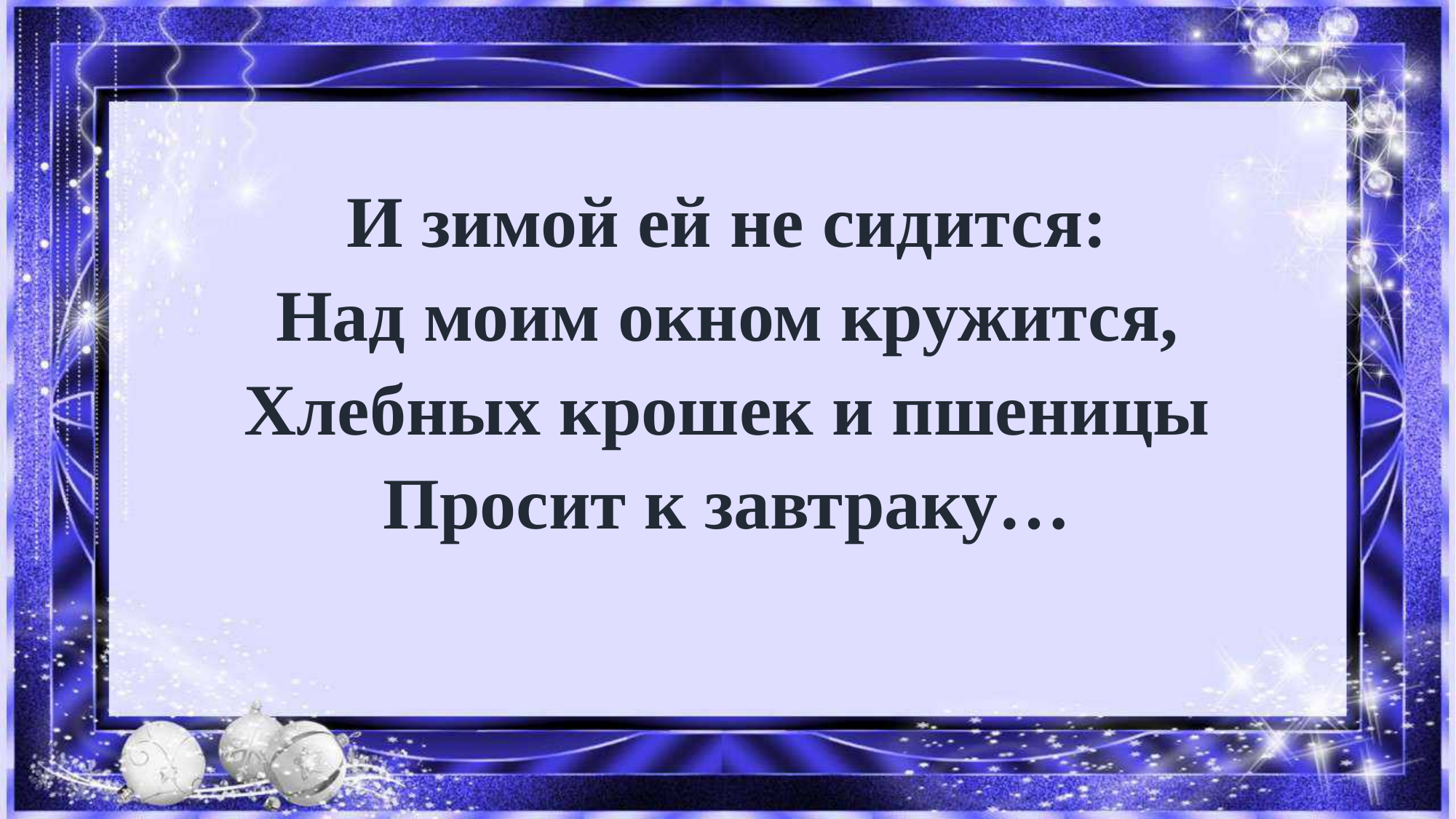

И зимой ей не сидится:
Над моим окном кружится,
Хлебных крошек и пшеницы
Просит к завтраку…